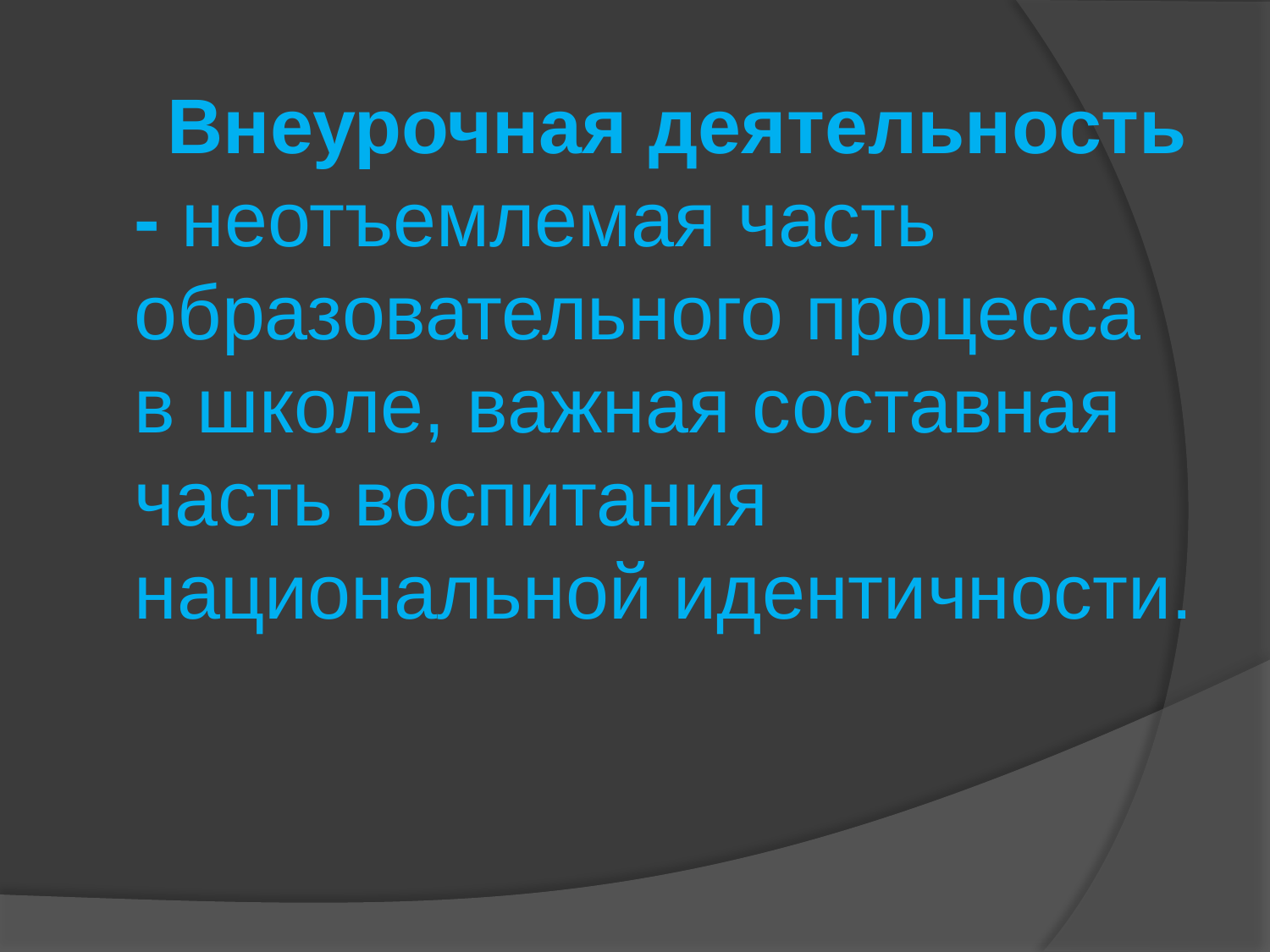

#
    Внеурочная деятельность - неотъемлемая часть  образовательного процесса в школе, важная составная часть воспитания национальной идентичности.